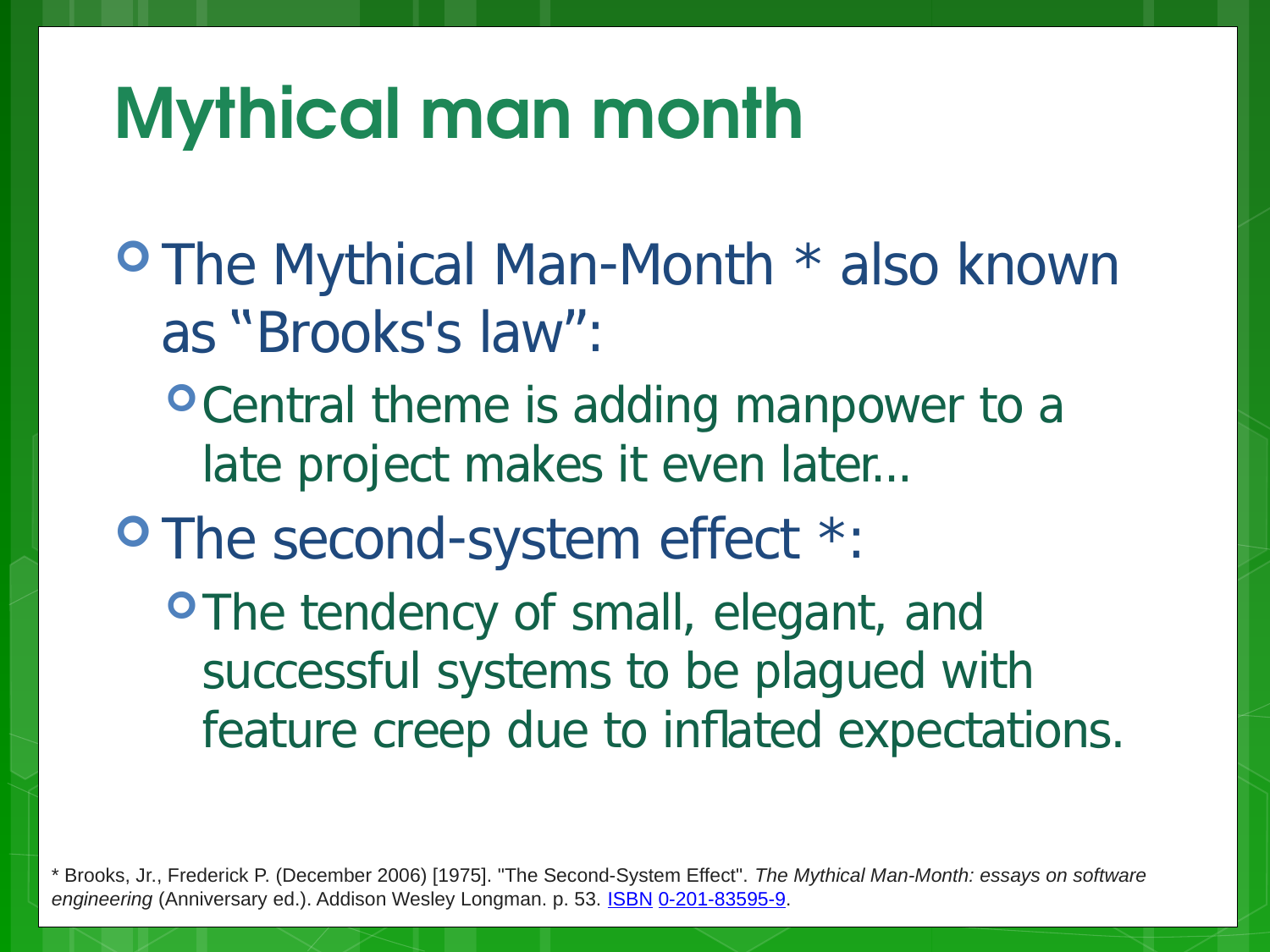

# Mythical man month
The Mythical Man-Month * also known as “Brooks's law”:
Central theme is adding manpower to a late project makes it even later…
The second-system effect *:
The tendency of small, elegant, and successful systems to be plagued with feature creep due to inflated expectations.
* Brooks, Jr., Frederick P. (December 2006) [1975]. "The Second-System Effect". The Mythical Man-Month: essays on software engineering (Anniversary ed.). Addison Wesley Longman. p. 53. ISBN 0-201-83595-9.